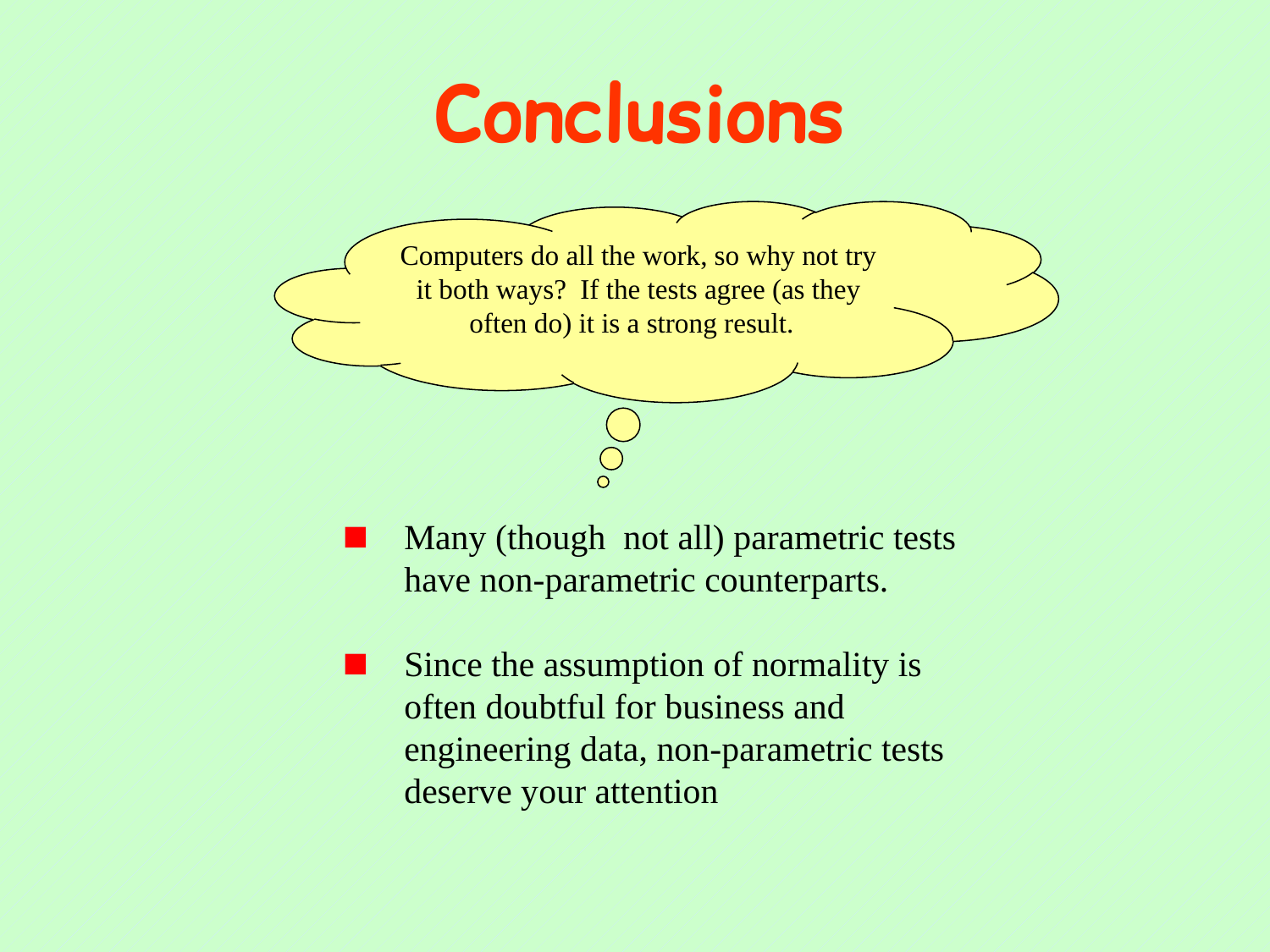

# Conclusions
Computers do all the work, so why not try it both ways?  If the tests agree (as they often do) it is a strong result.
Many (though  not all) parametric tests have non-parametric counterparts.

Since the assumption of normality is often doubtful for business and engineering data, non-parametric tests deserve your attention